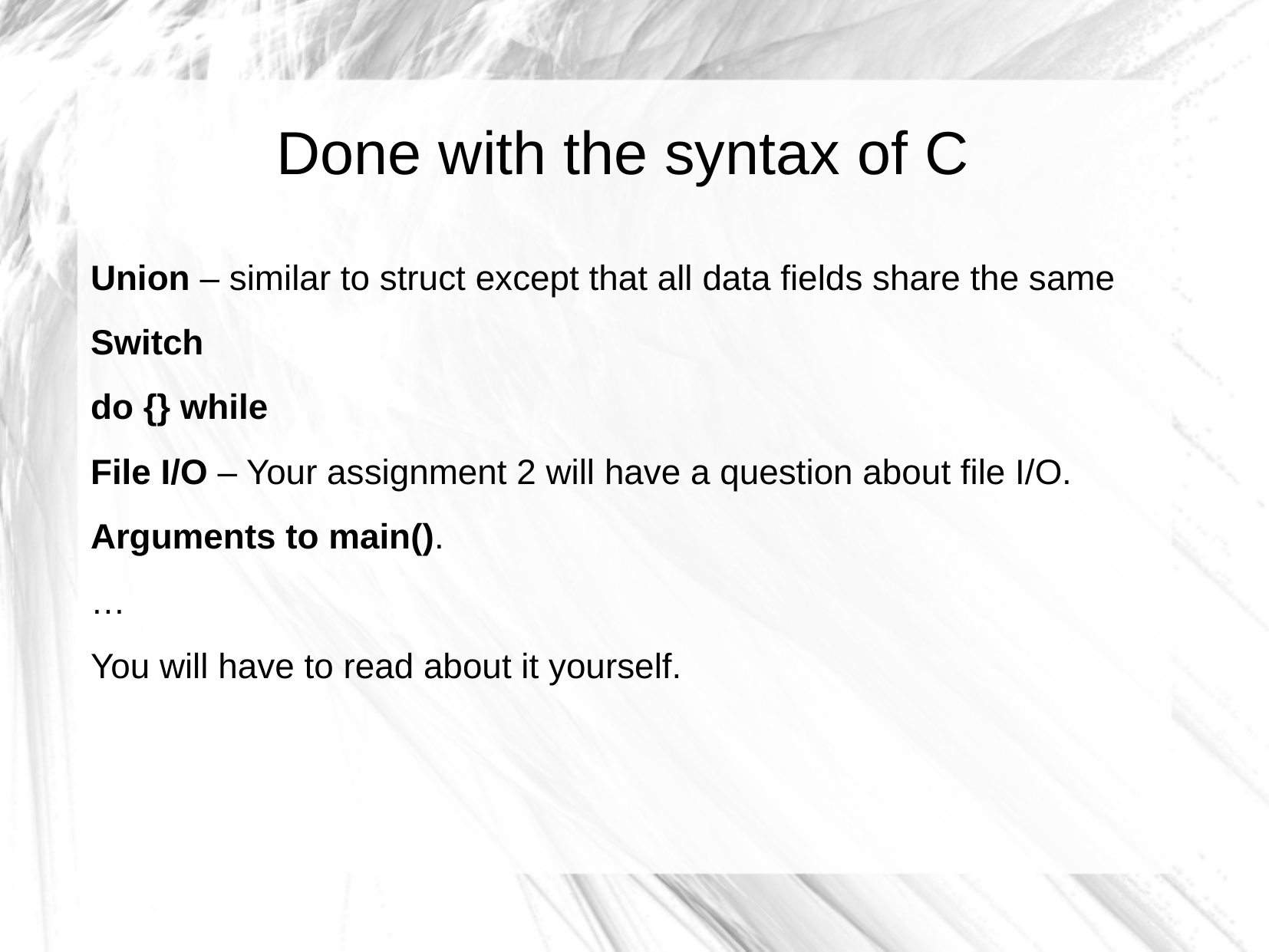

Done with the syntax of C
Union – similar to struct except that all data fields share the same
Switch
do {} while
File I/O – Your assignment 2 will have a question about file I/O.
Arguments to main().
…
You will have to read about it yourself.